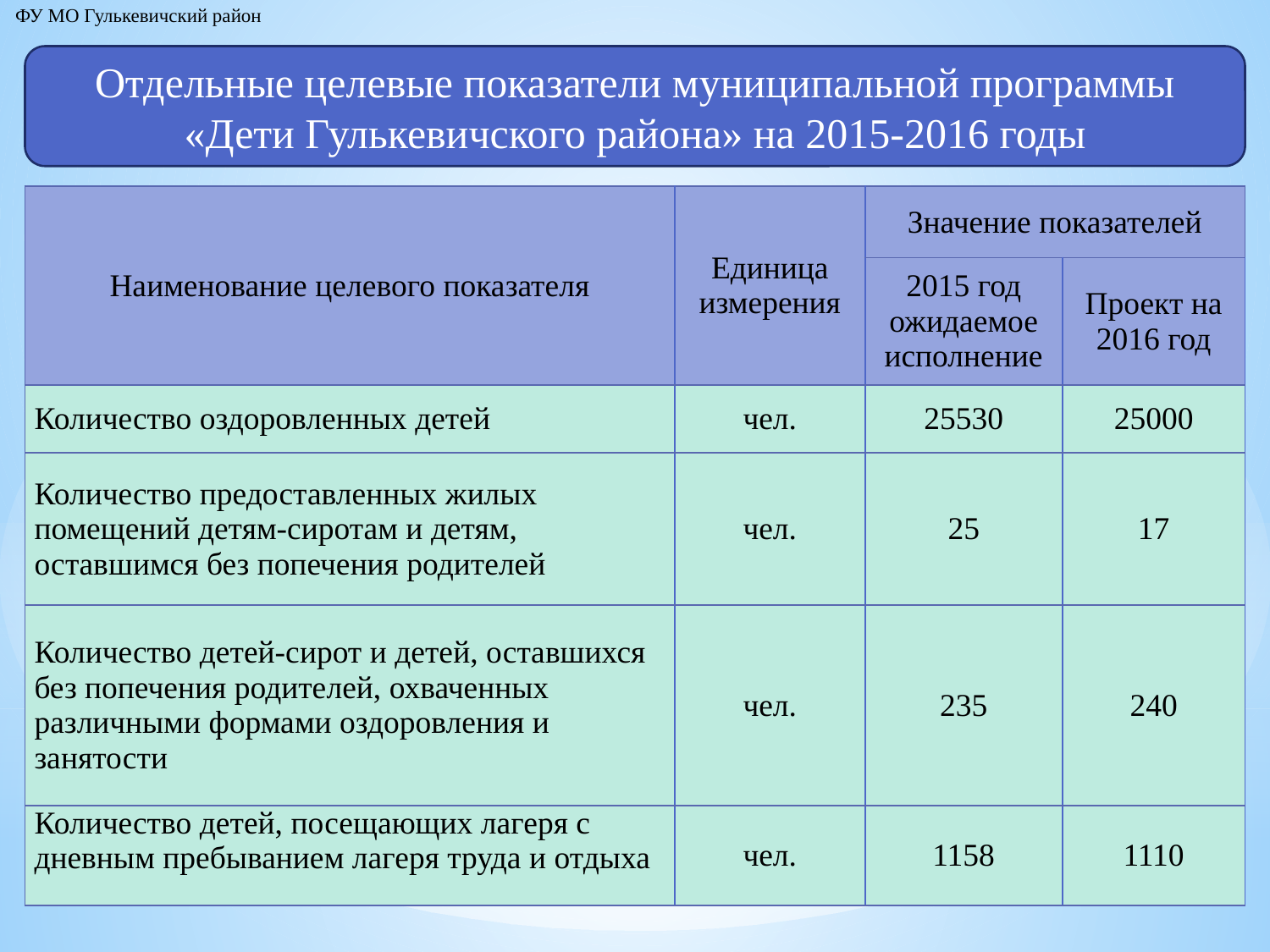

ФУ МО Гулькевичский район
Отдельные целевые показатели муниципальной программы «Дети Гулькевичского района» на 2015-2016 годы
| Наименование целевого показателя | Единица измерения | Значение показателей |  |
| --- | --- | --- | --- |
|  |  | 2015 год ожидаемое исполнение | Проект на 2016 год |
| Количество оздоровленных детей | чел. | 25530 | 25000 |
| Количество предоставленных жилых помещений детям-сиротам и детям, оставшимся без попечения родителей | чел. | 25 | 17 |
| Количество детей-сирот и детей, оставшихся без попечения родителей, охваченных различными формами оздоровления и занятости | чел. | 235 | 240 |
| Количество детей, посещающих лагеря с дневным пребыванием лагеря труда и отдыха | чел. | 1158 | 1110 |